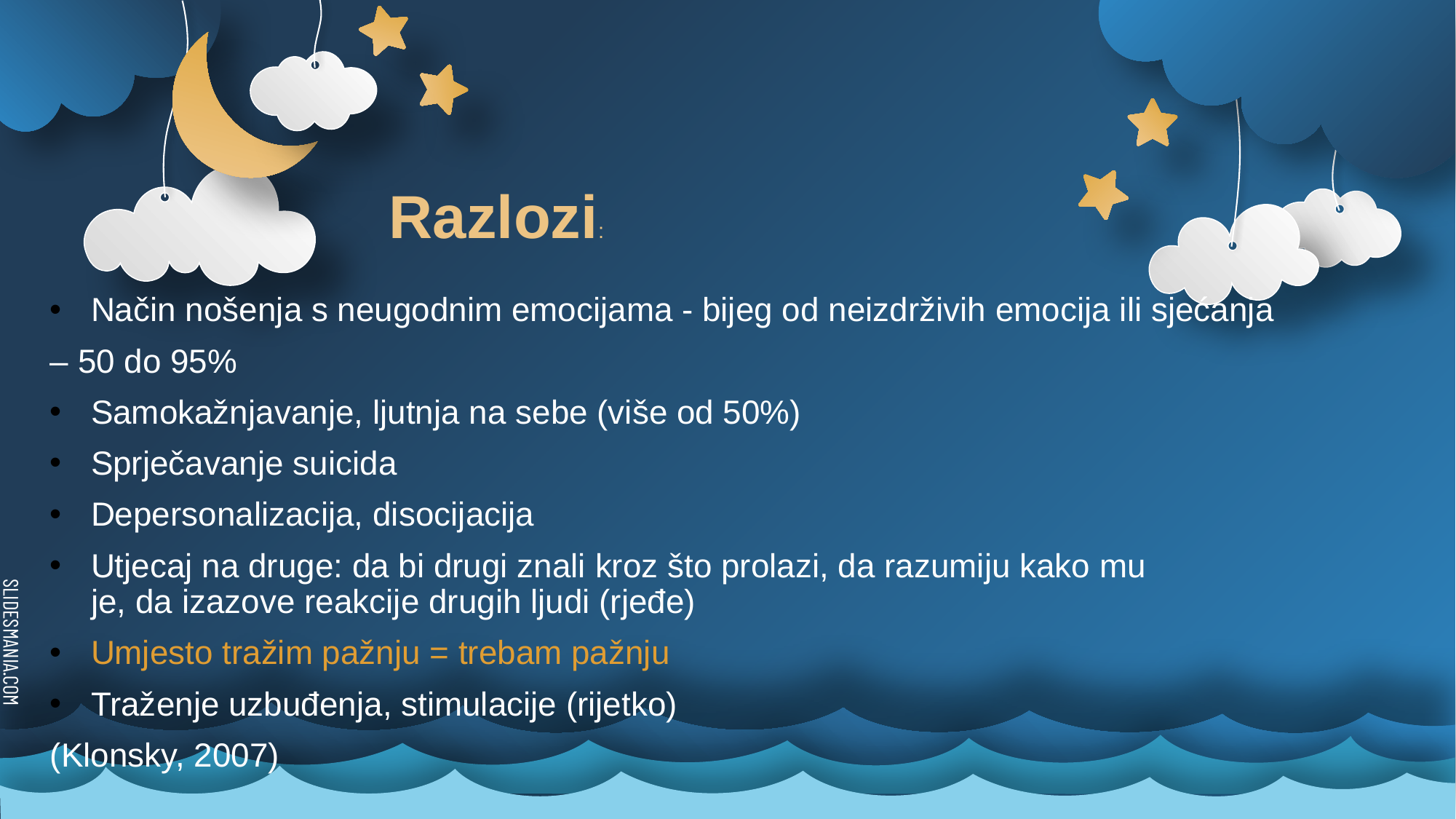

Razlozi:
Način nošenja s neugodnim emocijama - bijeg od neizdrživih emocija ili sjećanja
– 50 do 95% ​
Samokažnjavanje, ljutnja na sebe (više od 50%)​
Sprječavanje suicida​
Depersonalizacija, disocijacija​
Utjecaj na druge: da bi drugi znali kroz što prolazi, da razumiju kako mu je, da izazove reakcije drugih ljudi (rjeđe) ​
Umjesto tražim pažnju = trebam pažnju​
Traženje uzbuđenja, stimulacije (rijetko)​
(Klonsky, 2007)​